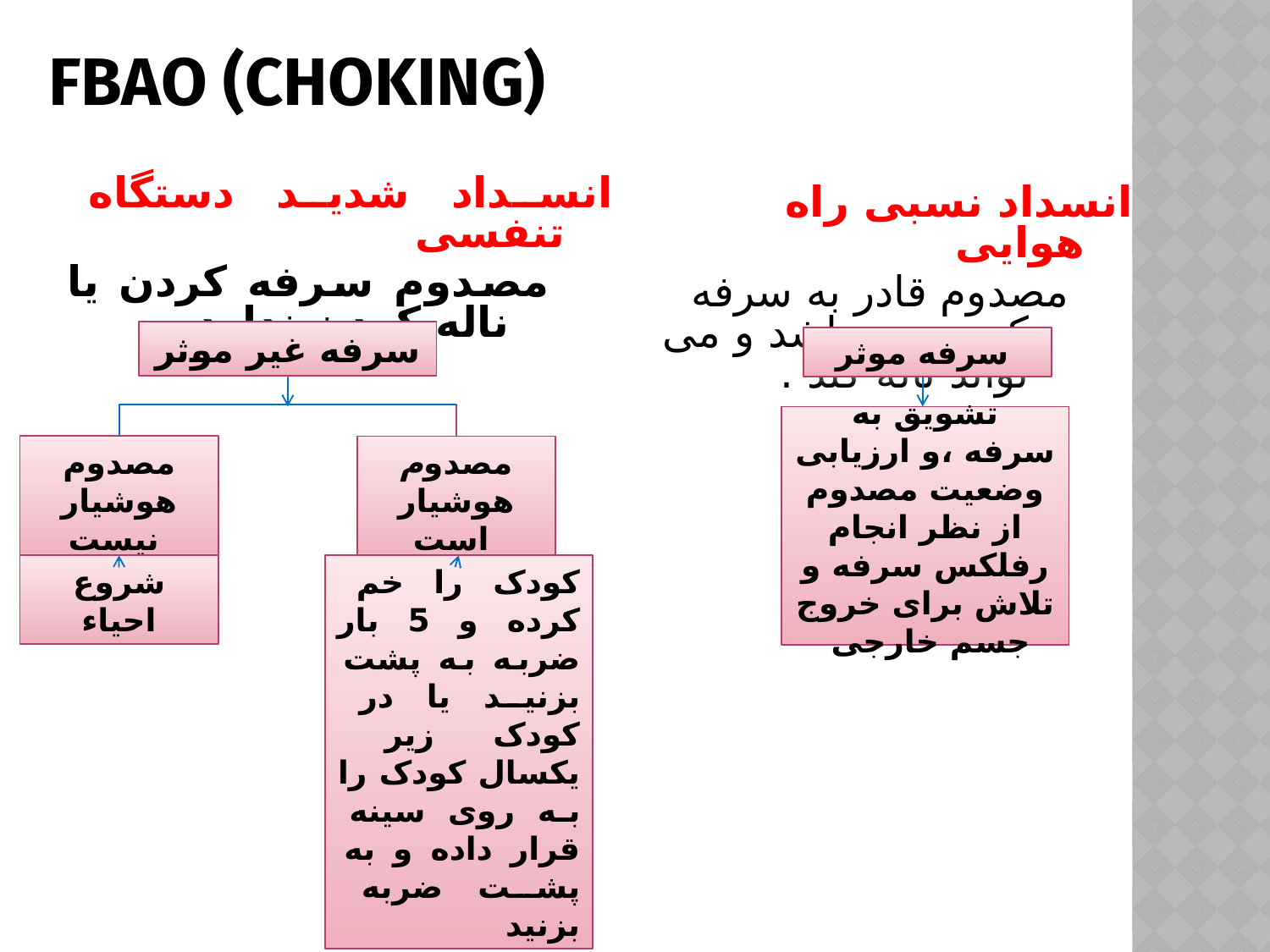

# FBAO (Choking)
انسداد شدید دستگاه تنفسی
مصدوم سرفه کردن یا ناله کردن ندارد .
انسداد نسبی راه هوایی
مصدوم قادر به سرفه کردن می باشد و می تواند ناله کند .
سرفه غیر موثر
سرفه موثر
تشویق به سرفه ،و ارزیابی وضعیت مصدوم از نظر انجام رفلکس سرفه و تلاش برای خروج جسم خارجی
مصدوم هوشیار نیست
مصدوم هوشیار است
شروع احیاء
کودک را خم کرده و 5 بار ضربه به پشت بزنید یا در کودک زیر یکسال کودک را به روی سینه قرار داده و به پشت ضربه بزنید